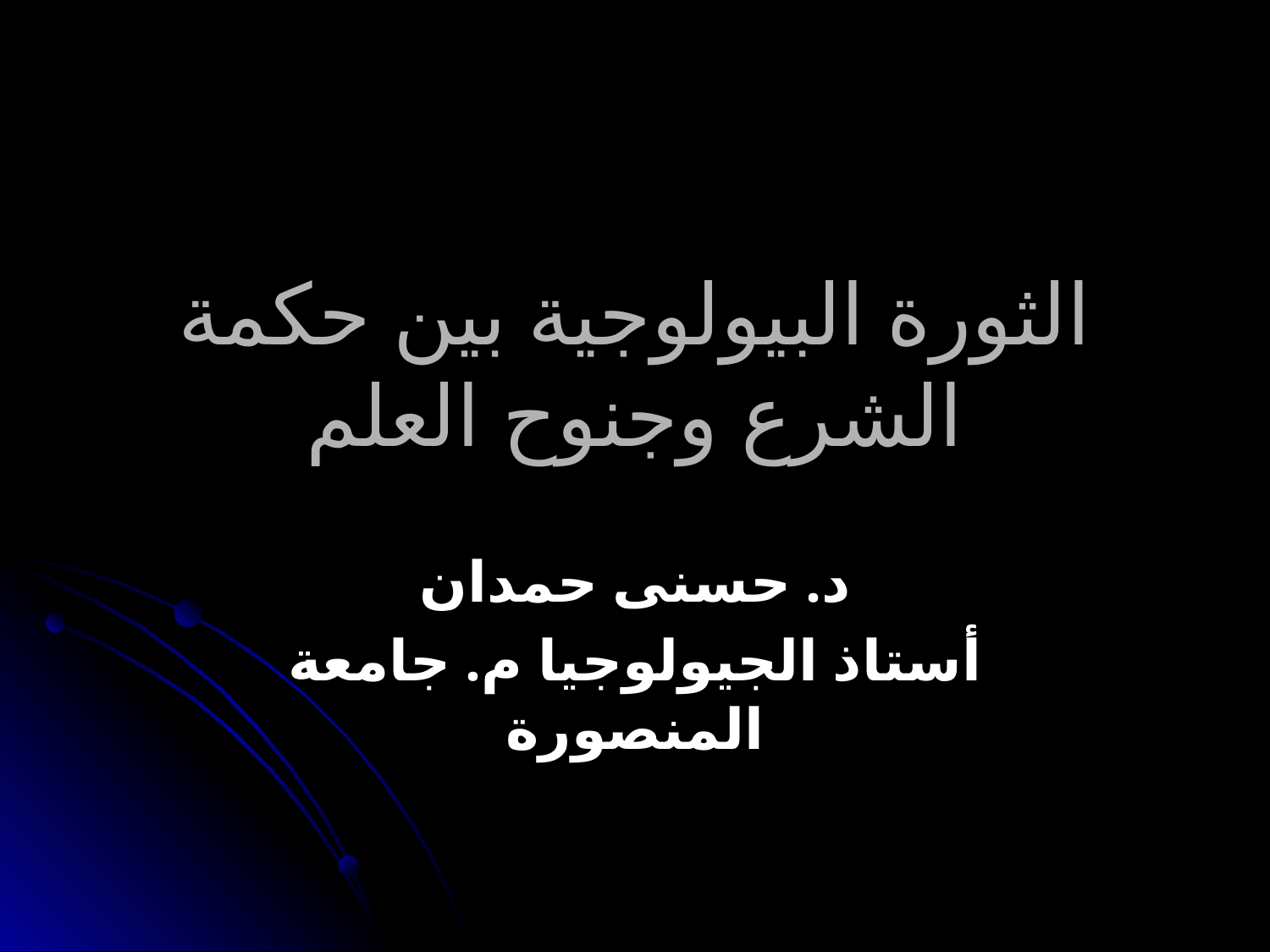

# الثورة البيولوجية بين حكمة الشرع وجنوح العلم
د. حسنى حمدان
أستاذ الجيولوجيا م. جامعة المنصورة